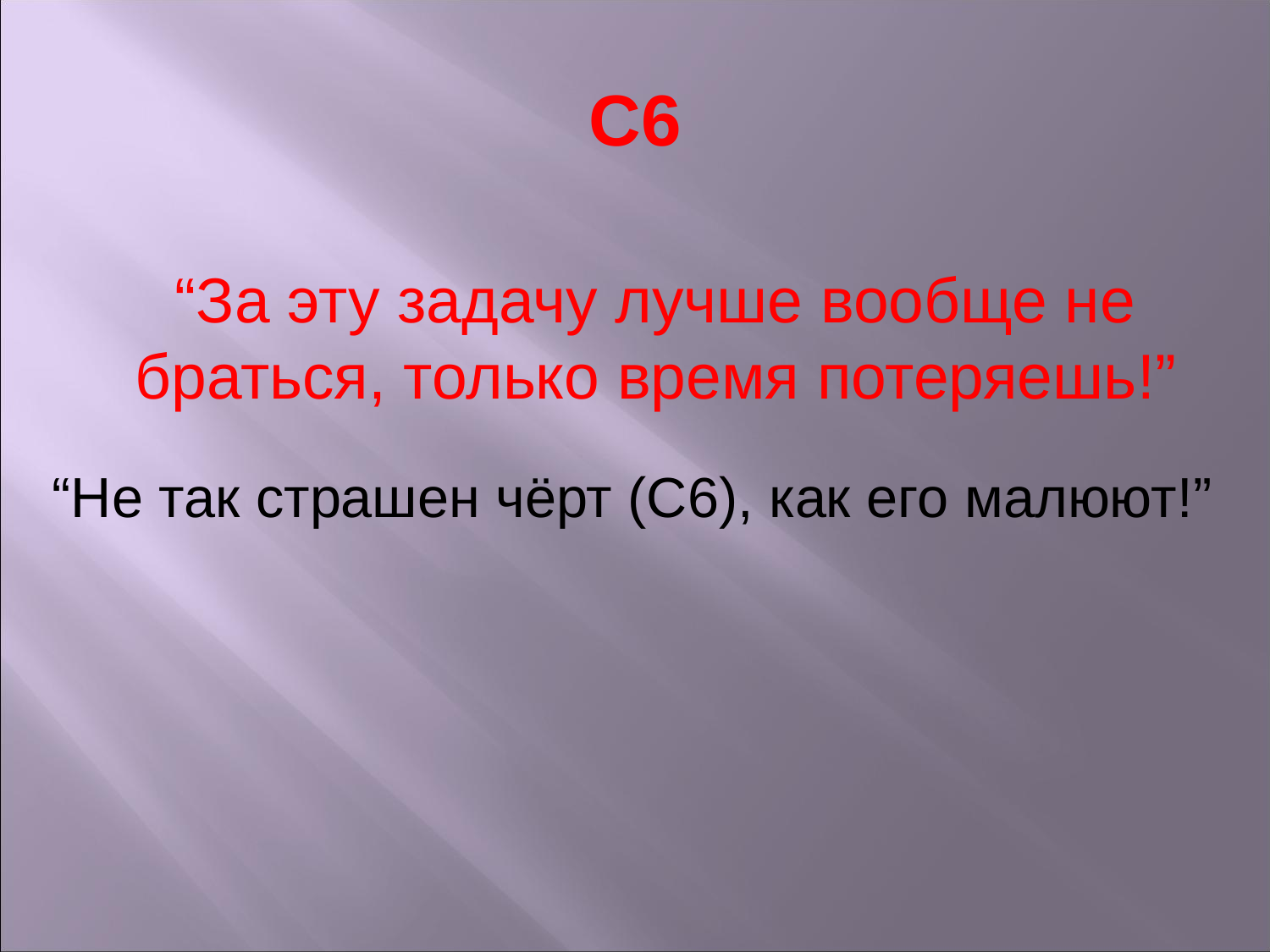

“За эту задачу лучше вообще не браться, только время потеряешь!”
# С6

“Не так страшен чёрт (С6), как его малюют!”